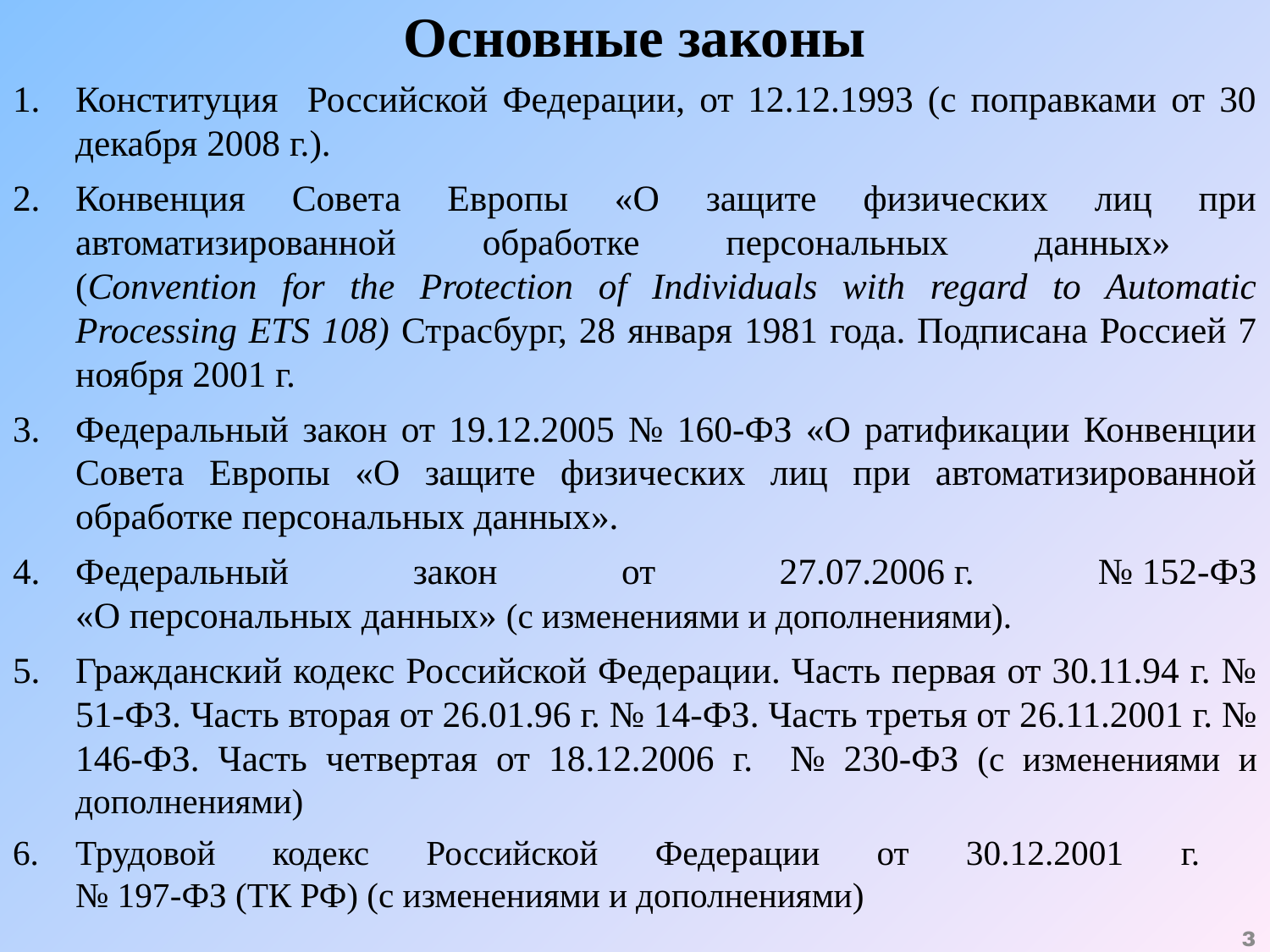

Основные законы
Конституция  Российской Федерации, от 12.12.1993 (с поправками от 30 декабря 2008 г.).
Конвенция Совета Европы «О защите физических лиц при автоматизированной обработке персональных данных»
(Convention for the Protection of Individuals with regard to Automatic Processing ETS 108) Страсбург, 28 января 1981 года. Подписана Россией 7 ноября 2001 г.
Федеральный закон от 19.12.2005 № 160-ФЗ «О ратификации Конвенции Совета Европы «О защите физических лиц при автоматизированной обработке персональных данных».
Федеральный закон от 27.07.2006 г. № 152-ФЗ
«О персональных данных» (с изменениями и дополнениями).
Гражданский кодекс Российской Федерации. Часть первая от 30.11.94 г. № 51-ФЗ. Часть вторая от 26.01.96 г. № 14-ФЗ. Часть третья от 26.11.2001 г. № 146-ФЗ. Часть четвертая от 18.12.2006 г.  № 230-ФЗ (с изменениями и дополнениями)
Трудовой кодекс Российской Федерации от 30.12.2001 г.
№ 197-ФЗ (ТК РФ) (с изменениями и дополнениями)

3